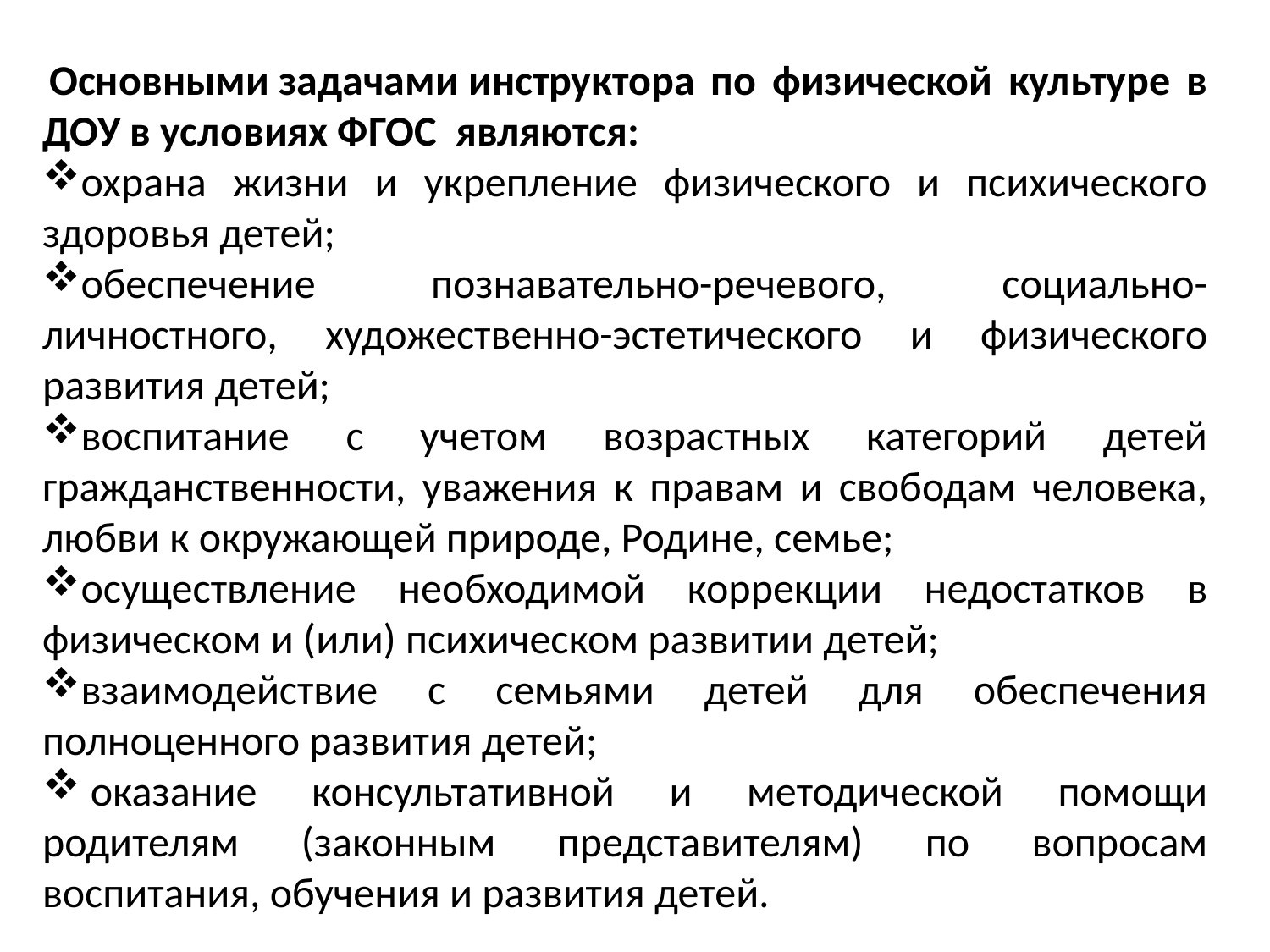

Основными задачами инструктора по физической культуре в ДОУ в условиях ФГОС  являются:
охрана жизни и укрепление физического и психического здоровья детей;
обеспечение познавательно-речевого, социально-личностного, художественно-эстетического и физического развития детей;
воспитание с учетом возрастных категорий детей гражданственности, уважения к правам и свободам человека, любви к окружающей природе, Родине, семье;
осуществление необходимой коррекции недостатков в физическом и (или) психическом развитии детей;
взаимодействие с семьями детей для обеспечения полноценного развития детей;
 оказание консультативной и методической помощи родителям (законным представителям) по вопросам воспитания, обучения и развития детей.